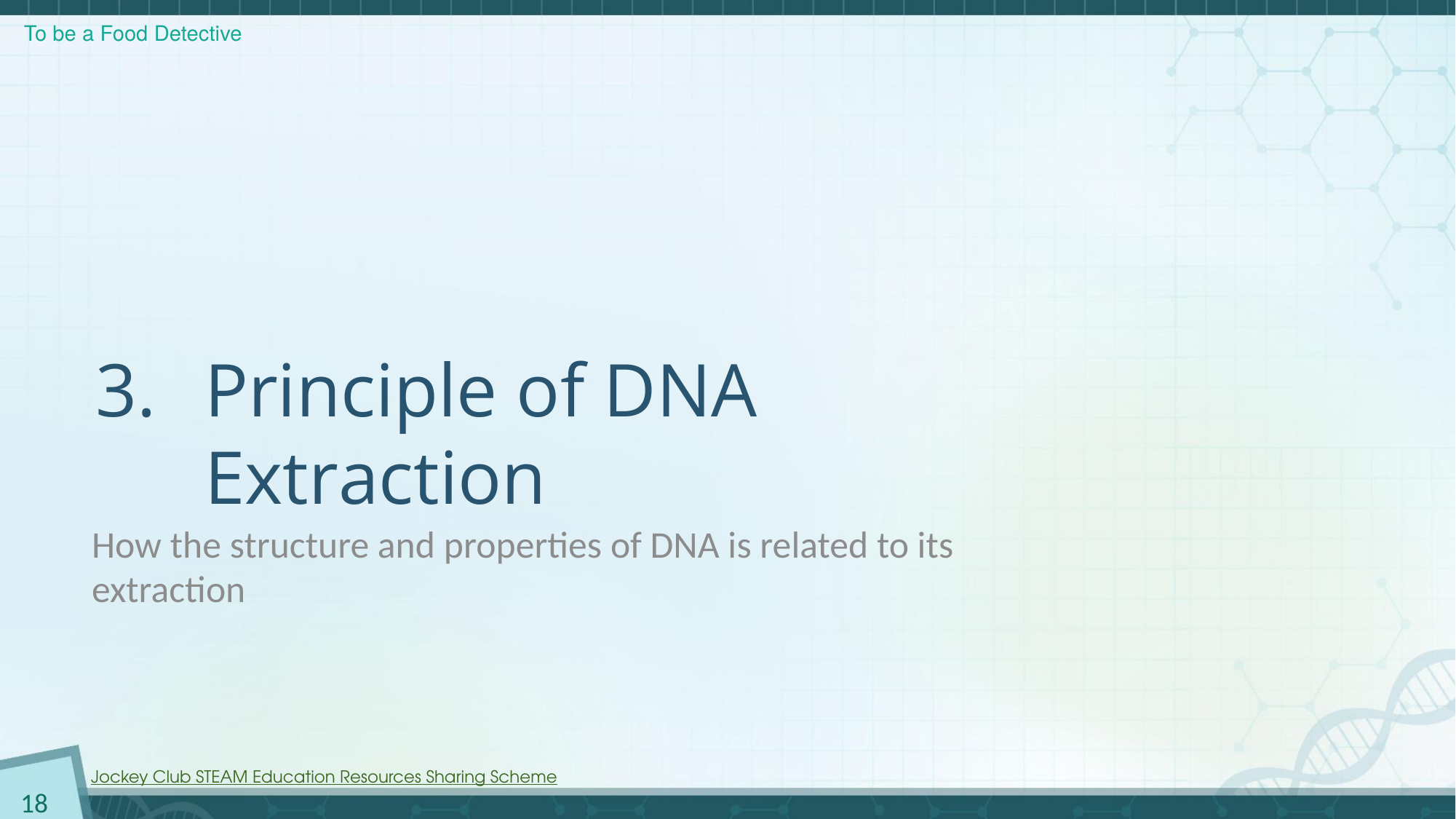

Principle of DNA Extraction
How the structure and properties of DNA is related to its extraction

18